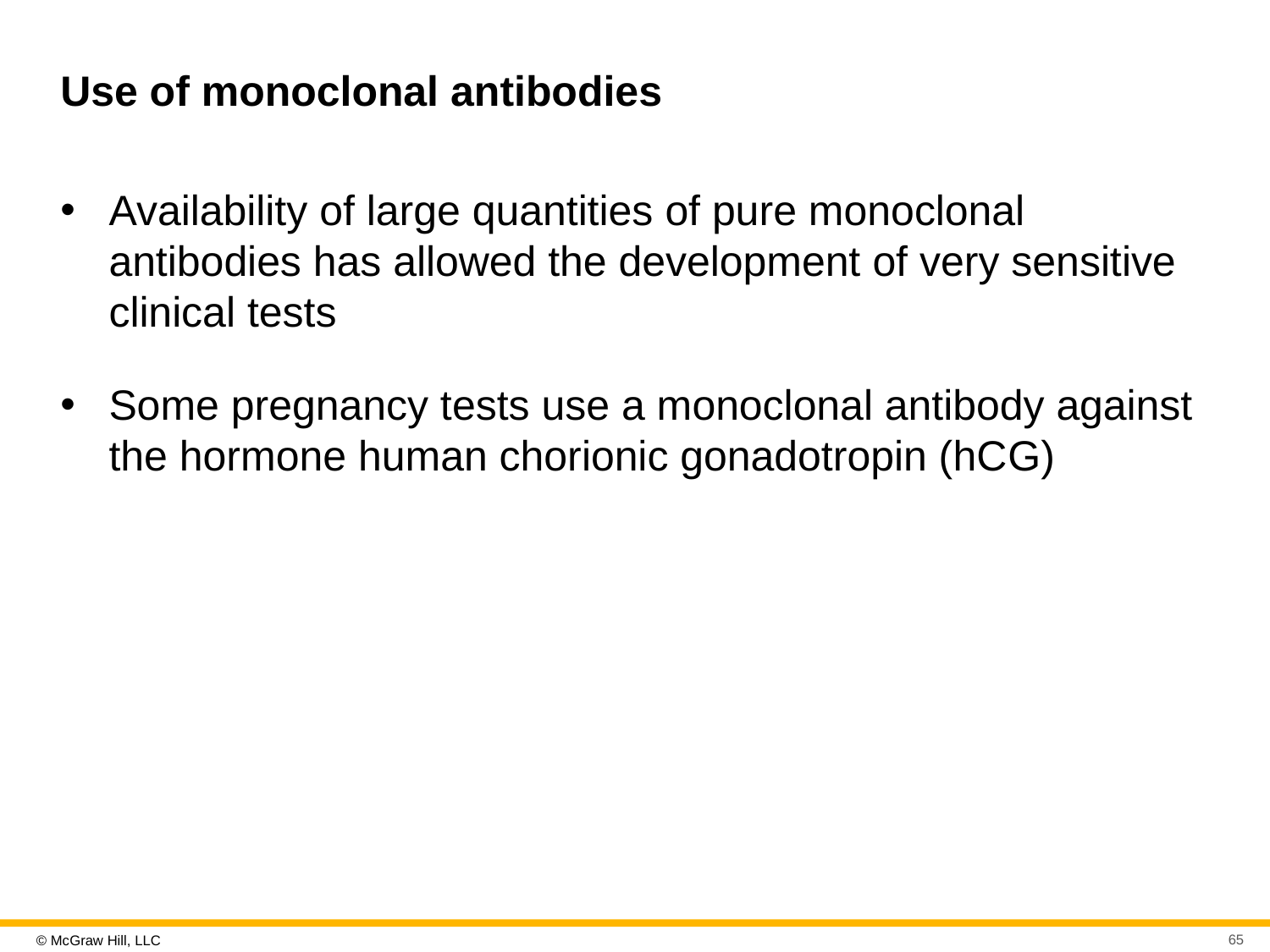

# Use of monoclonal antibodies
Availability of large quantities of pure monoclonal antibodies has allowed the development of very sensitive clinical tests
Some pregnancy tests use a monoclonal antibody against the hormone human chorionic gonadotropin (hC G)
65